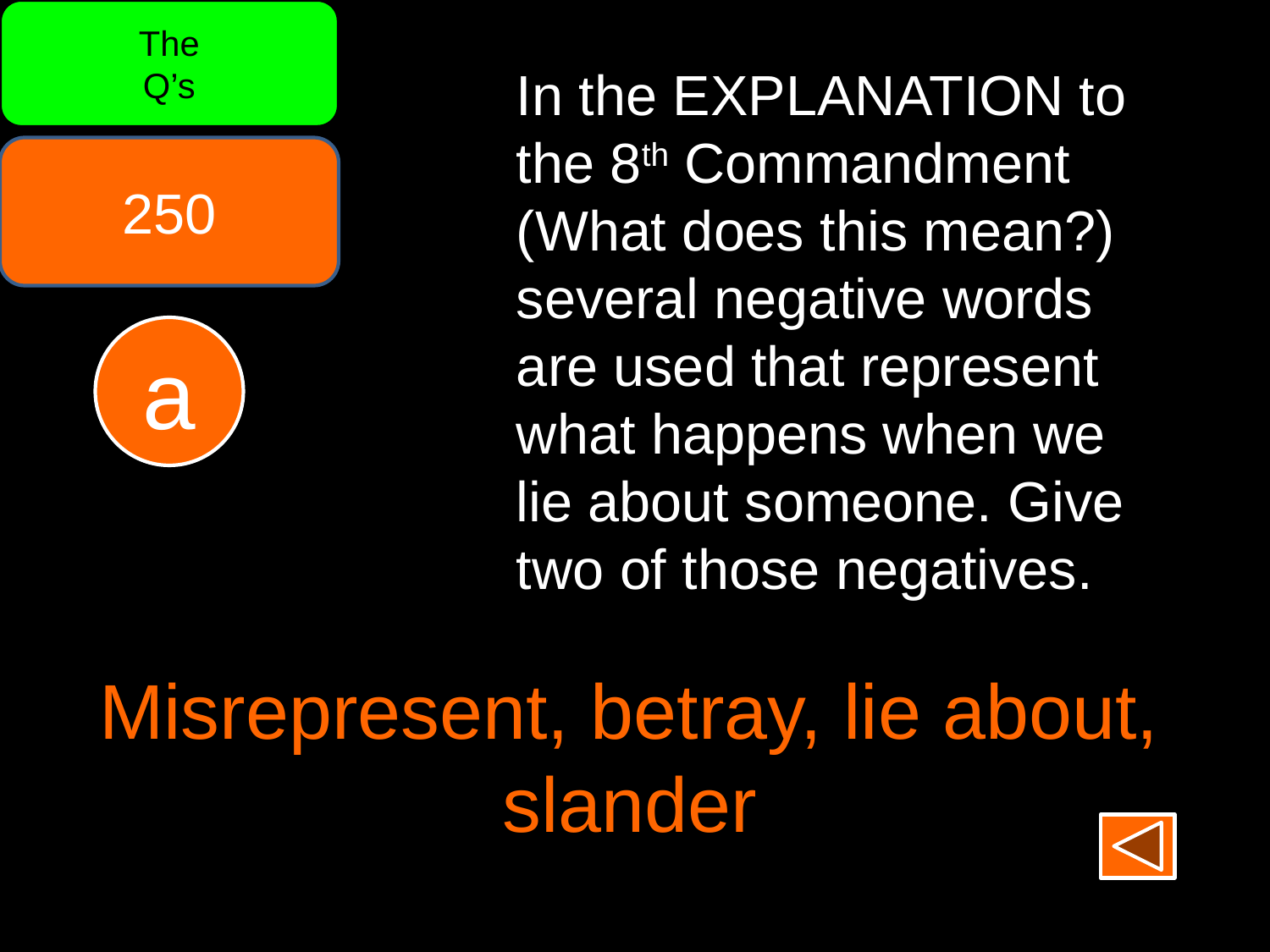

The
Q’s
In the EXPLANATION to
the 8th Commandment
(What does this mean?)
several negative words
are used that represent
what happens when we
lie about someone. Give
two of those negatives.
250
a
Misrepresent, betray, lie about, slander